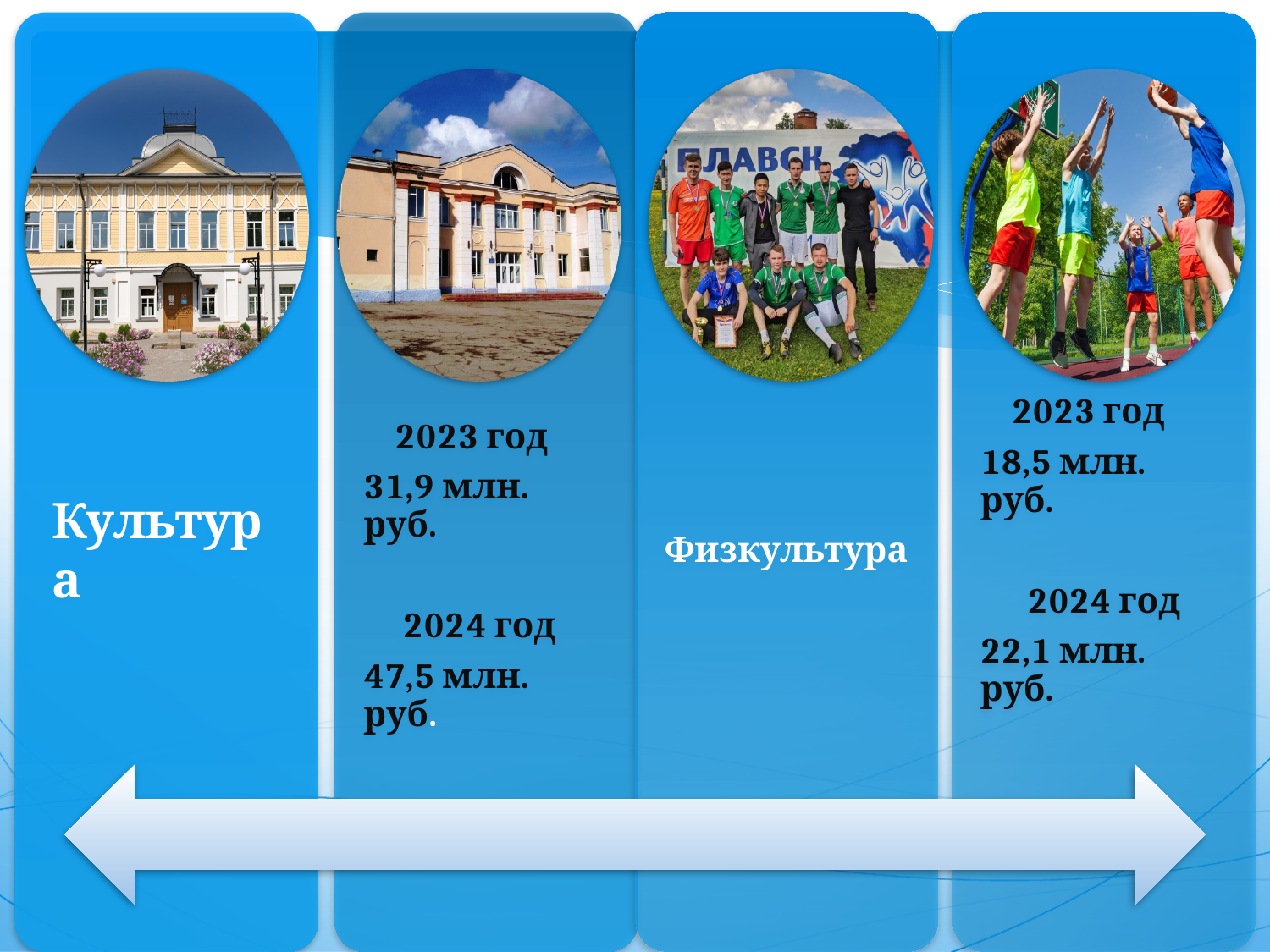

Культура

    2023 год
31,9 млн. руб.

     2024 год
47,5 млн. руб.
Физкультура
    2023 год
18,5 млн. руб.

      2024 год
22,1 млн. руб.